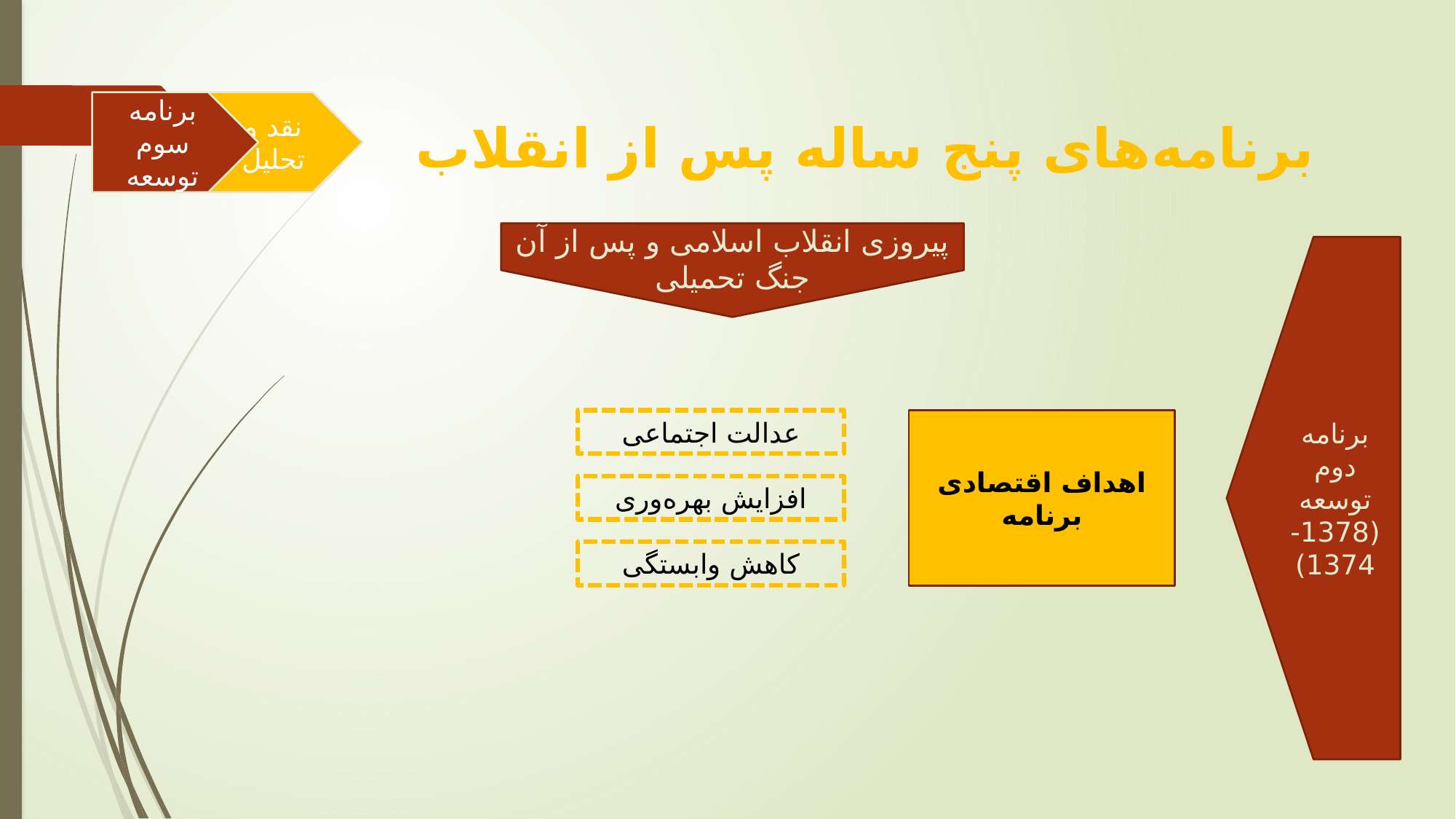

پیروزی انقلاب اسلامی و پس از آن جنگ تحمیلی
برنامه سوم توسعه
نقد و تحلیل
برنامه‌های پنج ساله پس از انقلاب
برنامه دوم توسعه (1378-1374)
عدالت اجتماعی
اهداف اقتصادی برنامه
افزایش بهره‌وری
کاهش وابستگی